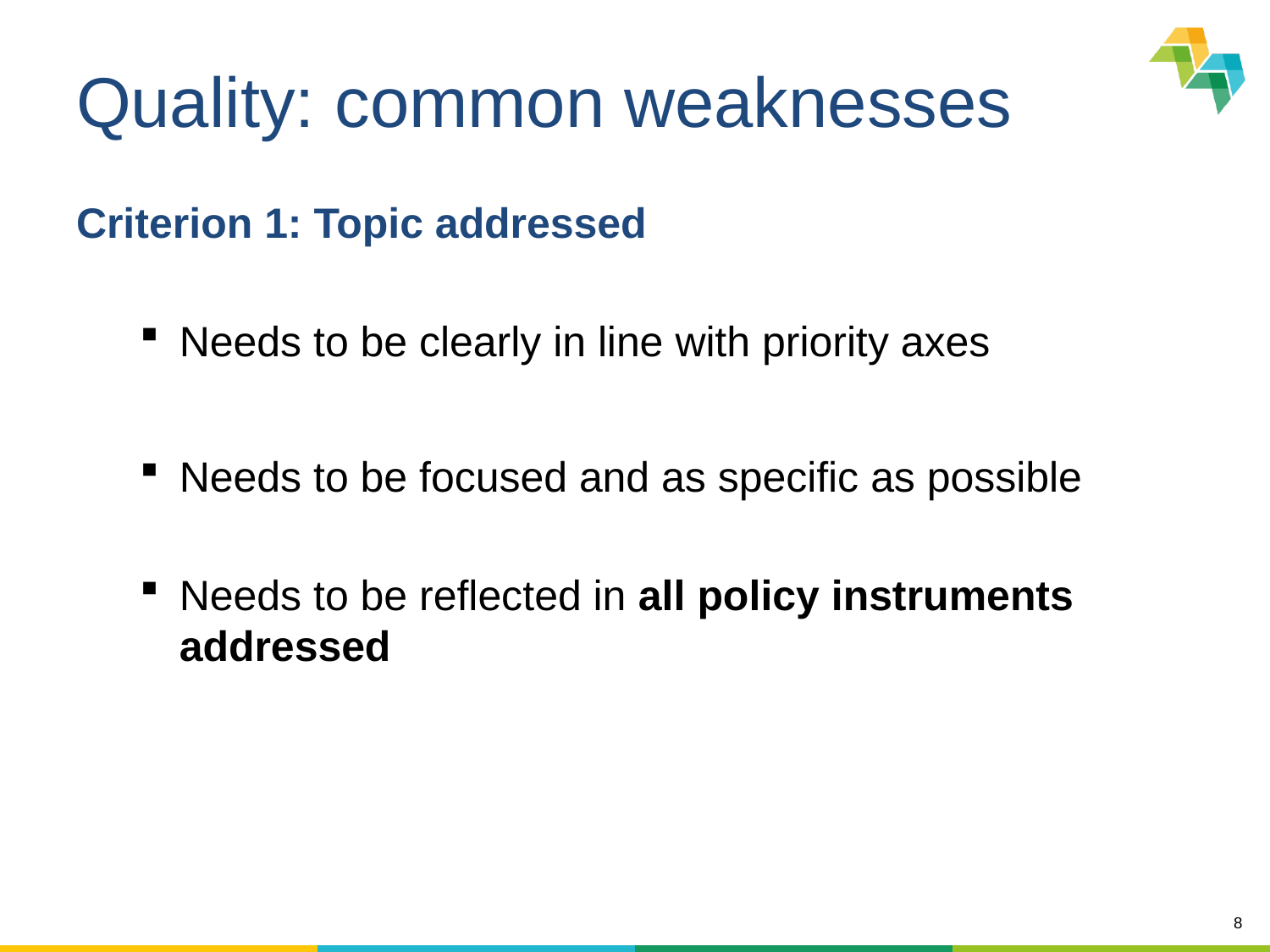

# Quality: common weaknesses
Criterion 1: Topic addressed

Needs to be clearly in line with priority axes

Needs to be focused and as specific as possible

Needs to be reflected in all policy instruments addressed